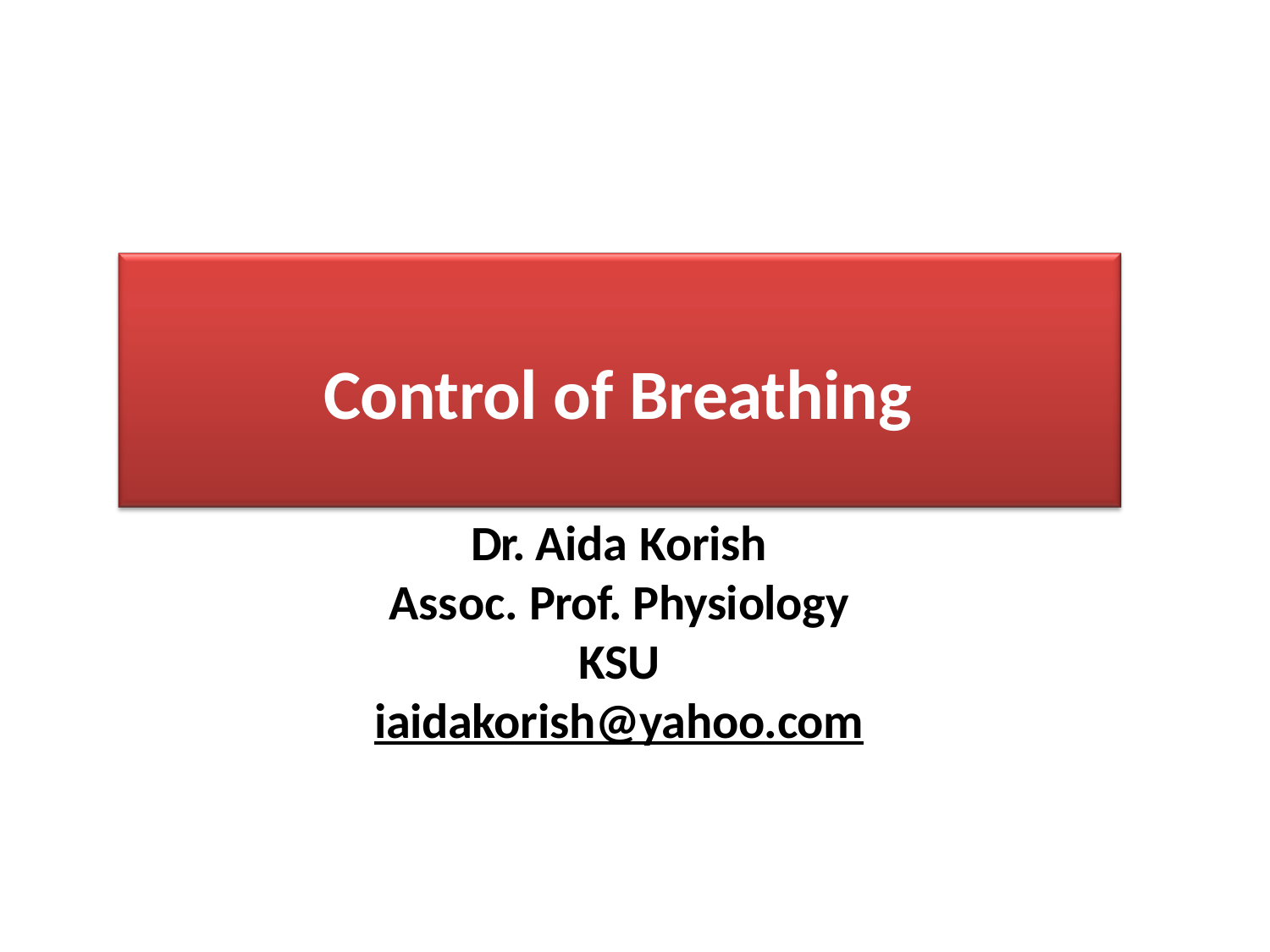

# Control of Breathing
Dr. Aida Korish
Assoc. Prof. Physiology
KSU
iaidakorish@yahoo.com